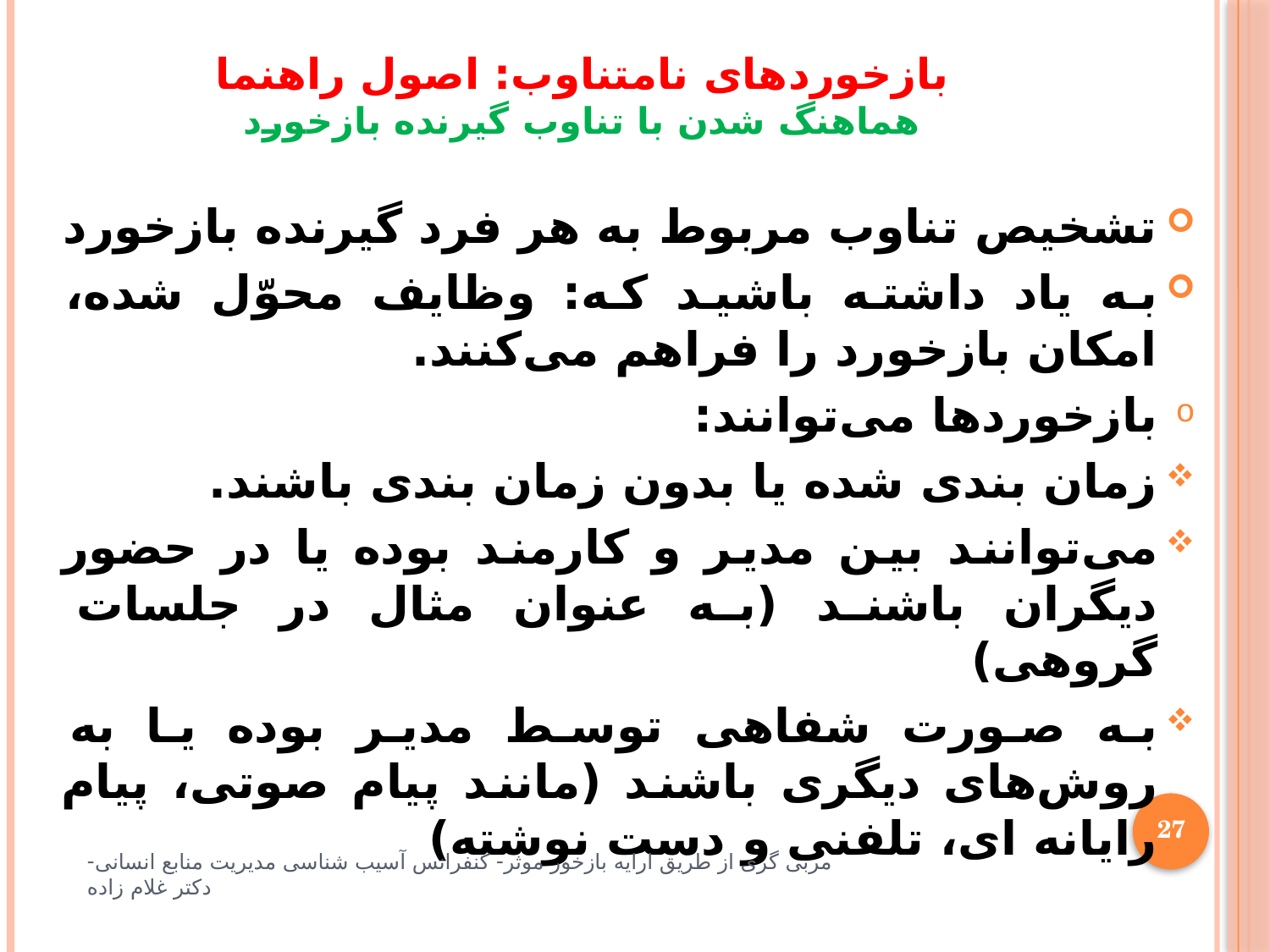

# بازخورد‌های نامتناوب: اصول راهنما هماهنگ شدن با تناوب گیرنده بازخورد
تشخیص تناوب مربوط به هر فرد گیرنده بازخورد
به یاد داشته باشید که: وظایف محوّل شده، امکان بازخورد را فراهم می‌‌کنند.
بازخوردها می‌‌توانند:
زمان بندی شده یا بدون زمان بندی باشند.
می‌‌توانند بین مدیر و کارمند بوده یا در حضور دیگران باشند (به عنوان مثال در جلسات گروهی)
به صورت شفاهی‌ توسط مدیر بوده یا به روش‌های دیگری باشند (مانند پیام صوتی، پیام رایانه ای، تلفنی و دست نوشته)

27
مربی گری از طریق ارایه بازخور موثر- کنفرانس آسیب شناسی مدیریت منابع انسانی- دکتر غلام زاده